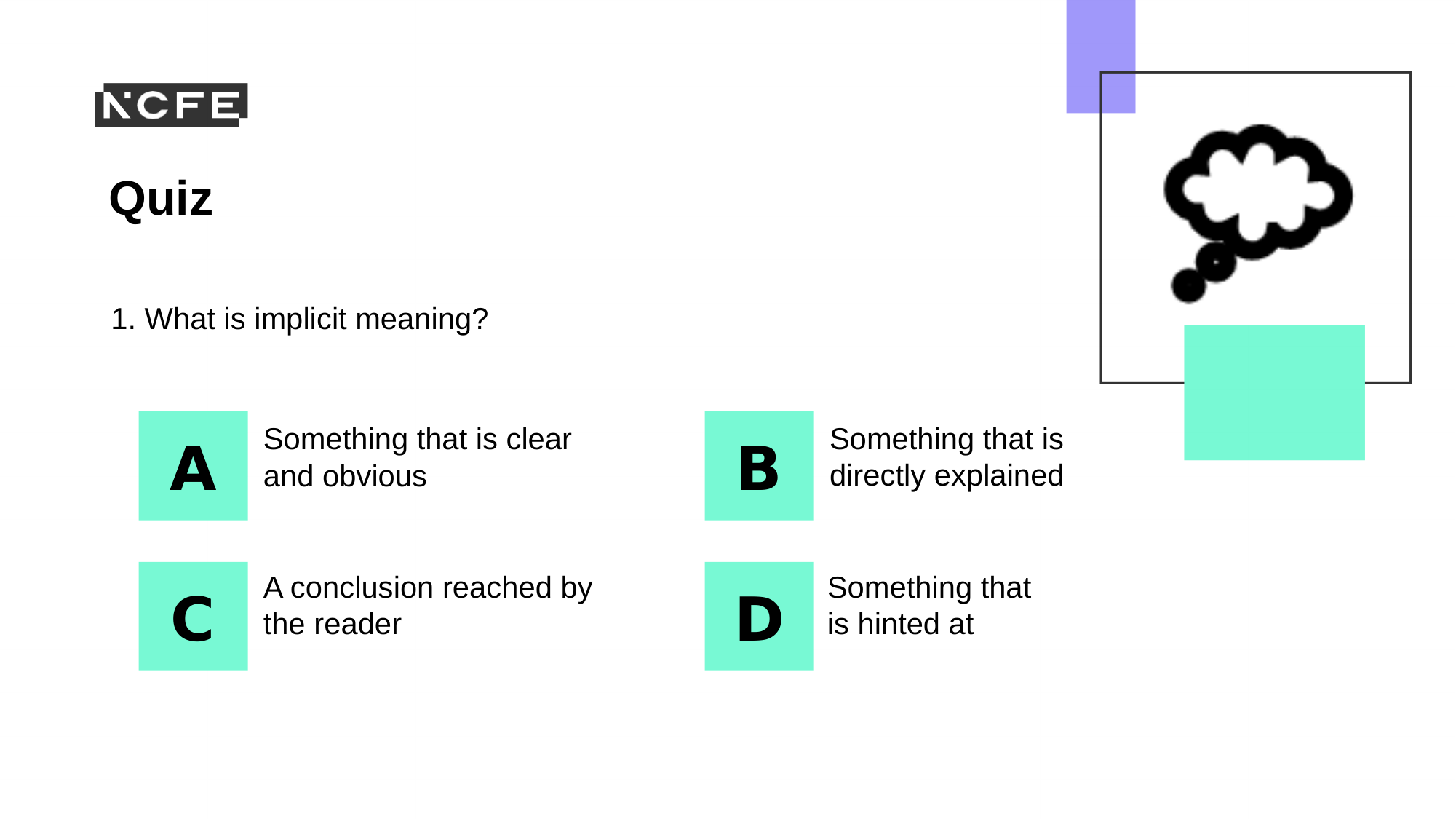

1. What is implicit meaning?

Something that is clear and obvious
Something that is directly explained
A conclusion reached by the reader
Something that is hinted at